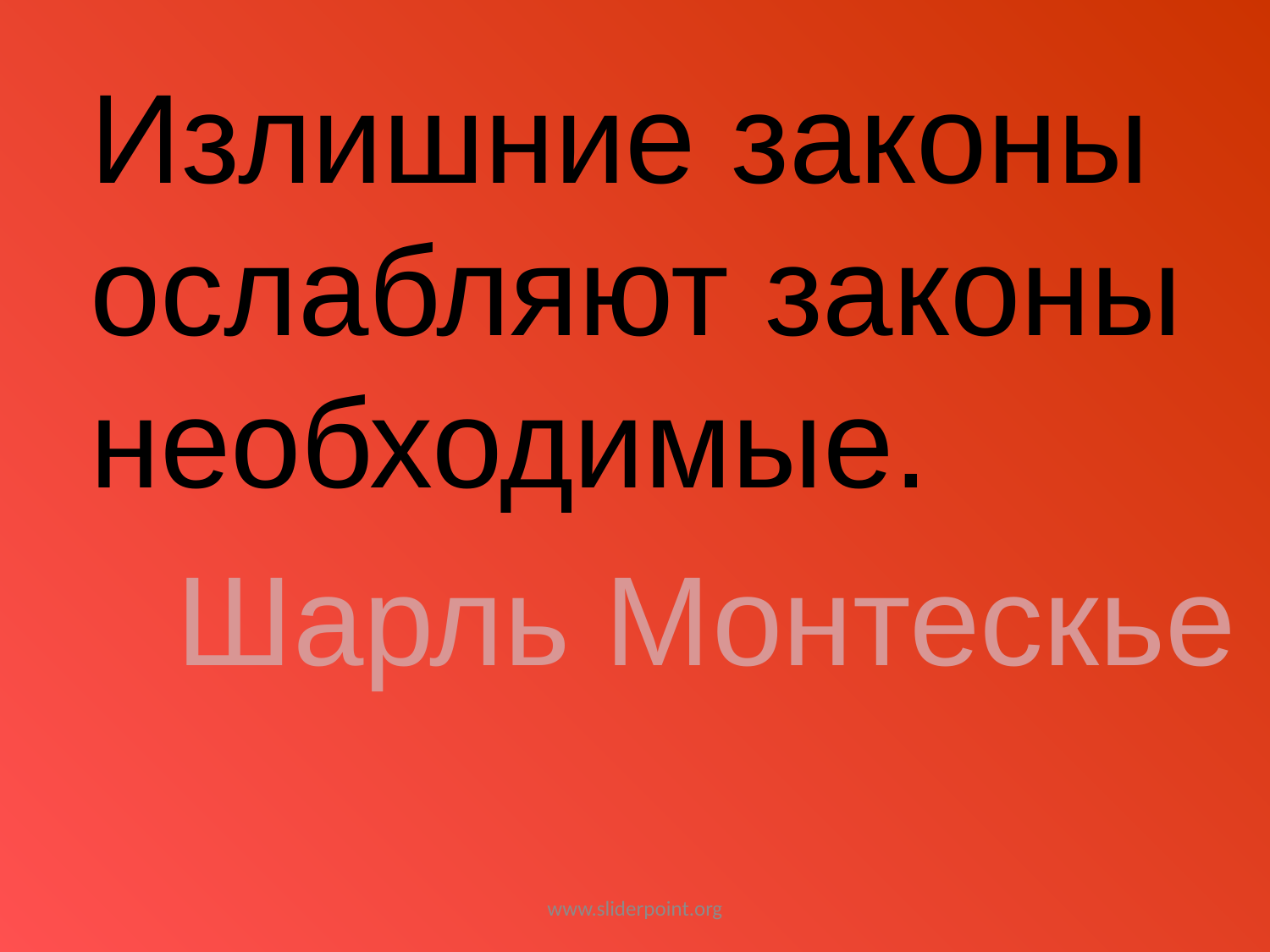

Излишние законы ослабляют законы необходимые.
Шарль Монтескье

www.sliderpoint.org